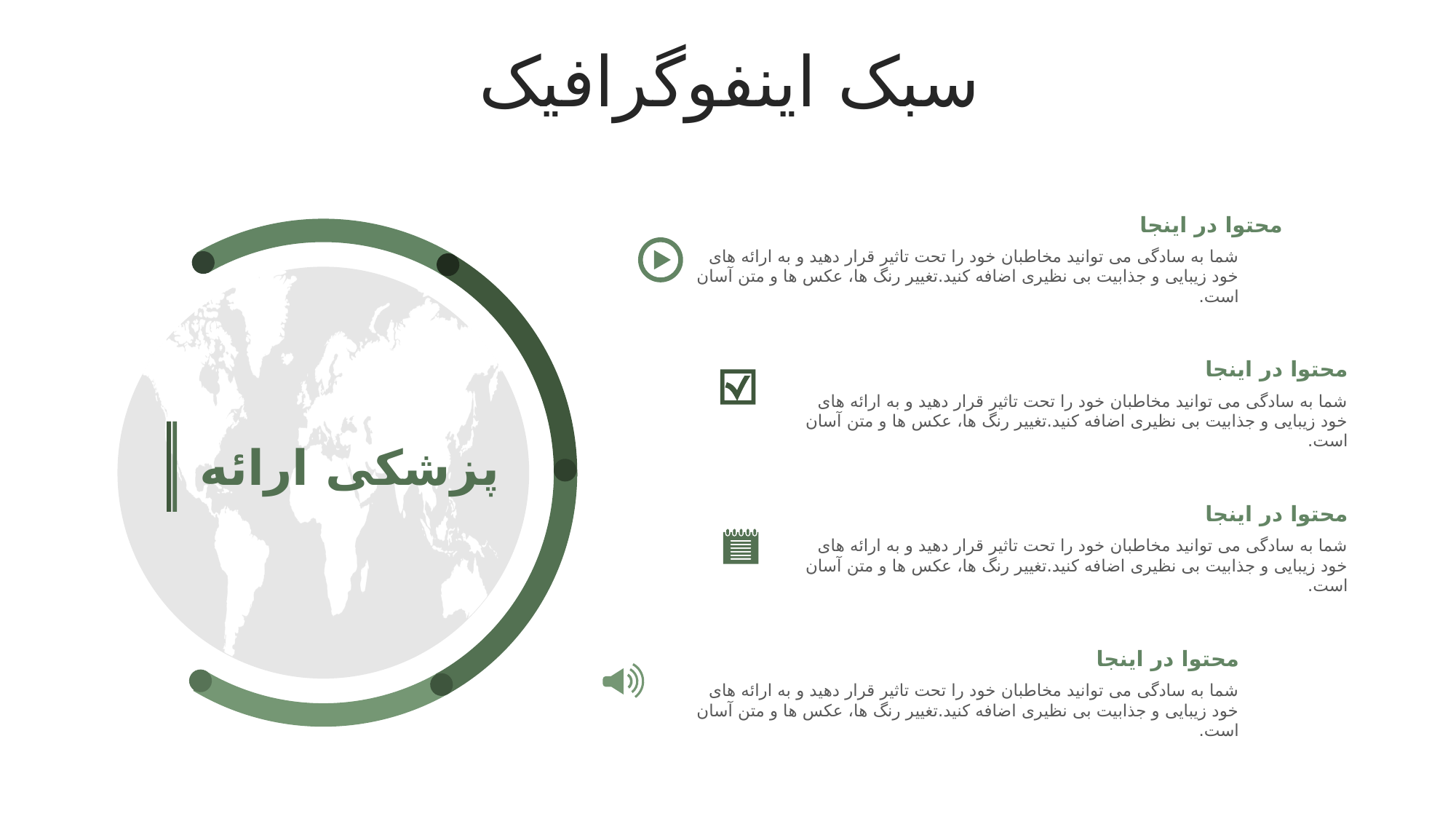

سبک اینفوگرافیک
محتوا در اینجا
شما به سادگی می توانید مخاطبان خود را تحت تاثیر قرار دهید و به ارائه های خود زیبایی و جذابیت بی نظیری اضافه کنید.تغییر رنگ ها، عکس ها و متن آسان است.

محتوا در اینجا
شما به سادگی می توانید مخاطبان خود را تحت تاثیر قرار دهید و به ارائه های خود زیبایی و جذابیت بی نظیری اضافه کنید.تغییر رنگ ها، عکس ها و متن آسان است.

پزشکی ارائه
محتوا در اینجا
شما به سادگی می توانید مخاطبان خود را تحت تاثیر قرار دهید و به ارائه های خود زیبایی و جذابیت بی نظیری اضافه کنید.تغییر رنگ ها، عکس ها و متن آسان است.

محتوا در اینجا
شما به سادگی می توانید مخاطبان خود را تحت تاثیر قرار دهید و به ارائه های خود زیبایی و جذابیت بی نظیری اضافه کنید.تغییر رنگ ها، عکس ها و متن آسان است.